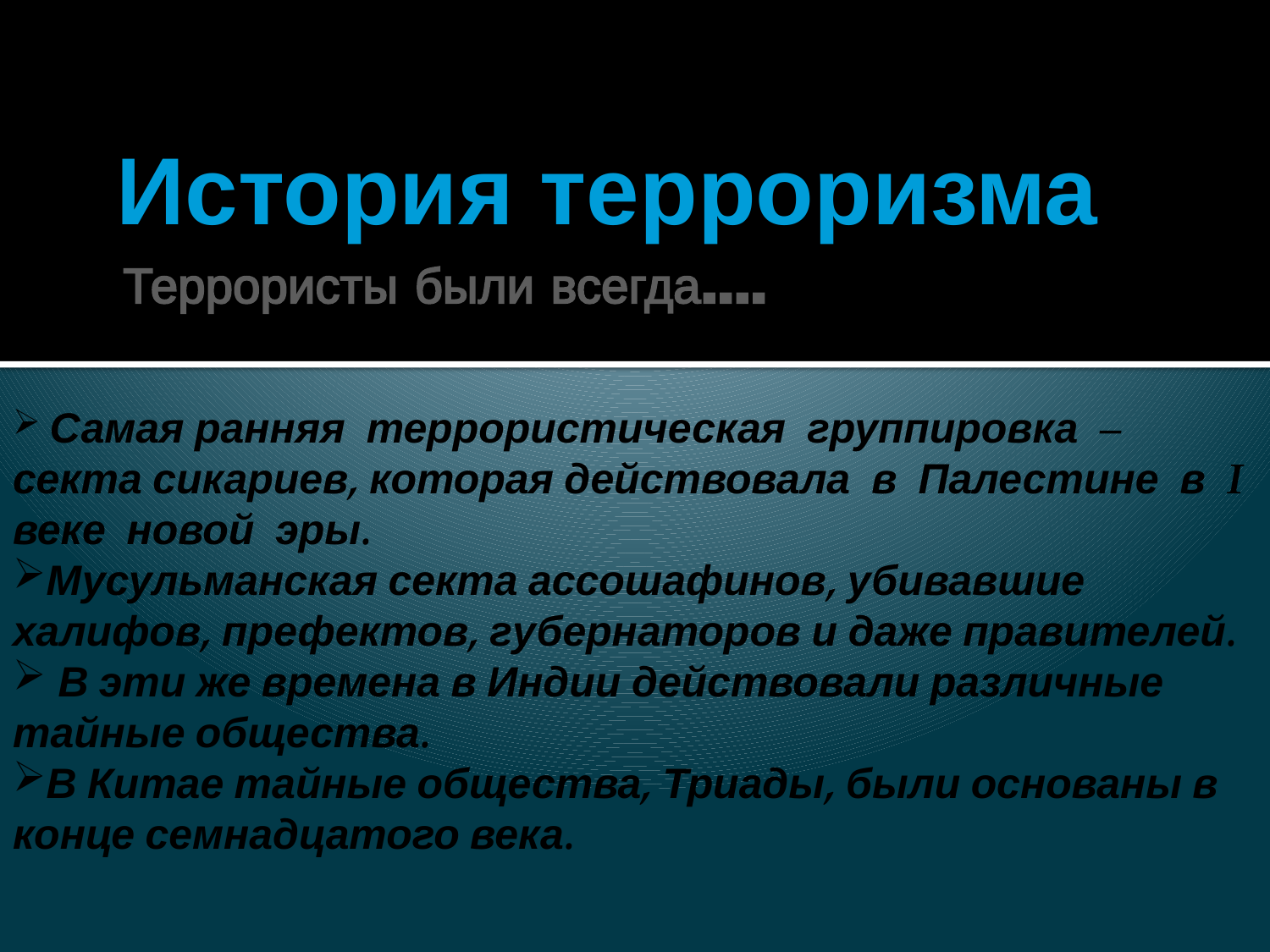

# История терроризма
Террористы были всегда….
 Самая ранняя  террористическая  группировка  – секта сикариев, которая действовала  в  Палестине  в  I  веке  новой  эры.
Мусульманская секта ассошафинов, убивавшие халифов, префектов, губернаторов и даже правителей.
 В эти же времена в Индии действовали различные тайные общества.
В Китае тайные общества, Триады, были основаны в конце семнадцатого века.